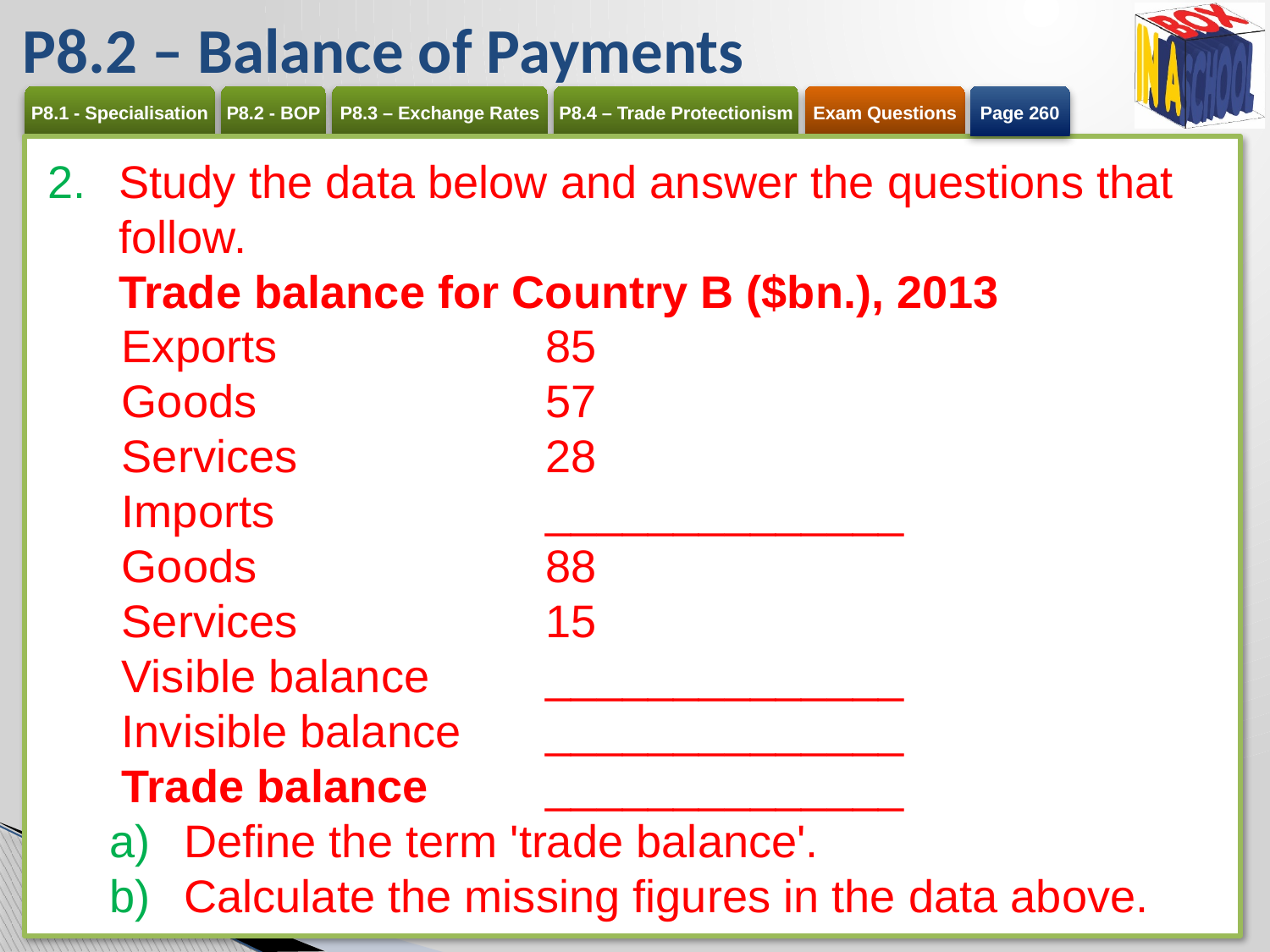

# P8.2 – Balance of Payments
Page 260
Study the data below and answer the questions that follow.
Trade balance for Country B ($bn.), 2013
Exports 	85
Goods 	57
Services 	28
Imports	______________
Goods 	88
Services 	15
Visible balance	______________
Invisible balance	______________
Trade balance	______________
Define the term 'trade balance'.
Calculate the missing figures in the data above.